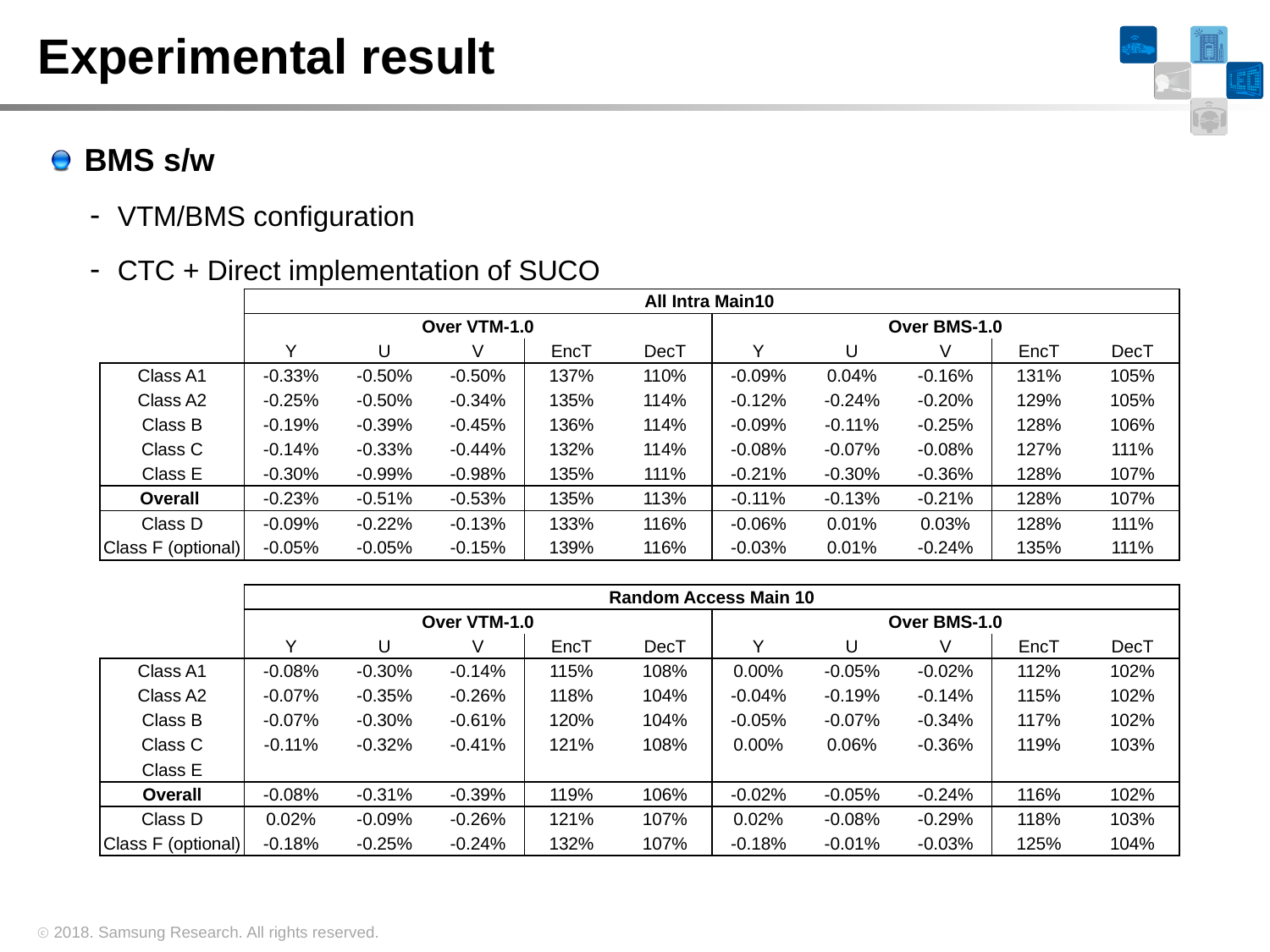

# Experimental result
BMS s/w
VTM/BMS configuration
CTC + Direct implementation of SUCO
|  | All Intra Main10 |  |  |  |  |  |  |  |  |  |
| --- | --- | --- | --- | --- | --- | --- | --- | --- | --- | --- |
|  | Over VTM-1.0 |  |  |  |  | Over BMS-1.0 |  |  |  |  |
|  | Y | U | V | EncT | DecT | Y | U | V | EncT | DecT |
| Class A1 | -0.33% | -0.50% | -0.50% | 137% | 110% | -0.09% | 0.04% | -0.16% | 131% | 105% |
| Class A2 | -0.25% | -0.50% | -0.34% | 135% | 114% | -0.12% | -0.24% | -0.20% | 129% | 105% |
| Class B | -0.19% | -0.39% | -0.45% | 136% | 114% | -0.09% | -0.11% | -0.25% | 128% | 106% |
| Class C | -0.14% | -0.33% | -0.44% | 132% | 114% | -0.08% | -0.07% | -0.08% | 127% | 111% |
| Class E | -0.30% | -0.99% | -0.98% | 135% | 111% | -0.21% | -0.30% | -0.36% | 128% | 107% |
| Overall | -0.23% | -0.51% | -0.53% | 135% | 113% | -0.11% | -0.13% | -0.21% | 128% | 107% |
| Class D | -0.09% | -0.22% | -0.13% | 133% | 116% | -0.06% | 0.01% | 0.03% | 128% | 111% |
| Class F (optional) | -0.05% | -0.05% | -0.15% | 139% | 116% | -0.03% | 0.01% | -0.24% | 135% | 111% |
|  |  |  |  |  |  |  |  |  |  |  |
|  | Random Access Main 10 |  |  |  |  |  |  |  |  |  |
|  | Over VTM-1.0 |  |  |  |  | Over BMS-1.0 |  |  |  |  |
|  | Y | U | V | EncT | DecT | Y | U | V | EncT | DecT |
| Class A1 | -0.08% | -0.30% | -0.14% | 115% | 108% | 0.00% | -0.05% | -0.02% | 112% | 102% |
| Class A2 | -0.07% | -0.35% | -0.26% | 118% | 104% | -0.04% | -0.19% | -0.14% | 115% | 102% |
| Class B | -0.07% | -0.30% | -0.61% | 120% | 104% | -0.05% | -0.07% | -0.34% | 117% | 102% |
| Class C | -0.11% | -0.32% | -0.41% | 121% | 108% | 0.00% | 0.06% | -0.36% | 119% | 103% |
| Class E |  |  |  |  |  |  |  |  |  |  |
| Overall | -0.08% | -0.31% | -0.39% | 119% | 106% | -0.02% | -0.05% | -0.24% | 116% | 102% |
| Class D | 0.02% | -0.09% | -0.26% | 121% | 107% | 0.02% | -0.08% | -0.29% | 118% | 103% |
| Class F (optional) | -0.18% | -0.25% | -0.24% | 132% | 107% | -0.18% | -0.01% | -0.03% | 125% | 104% |